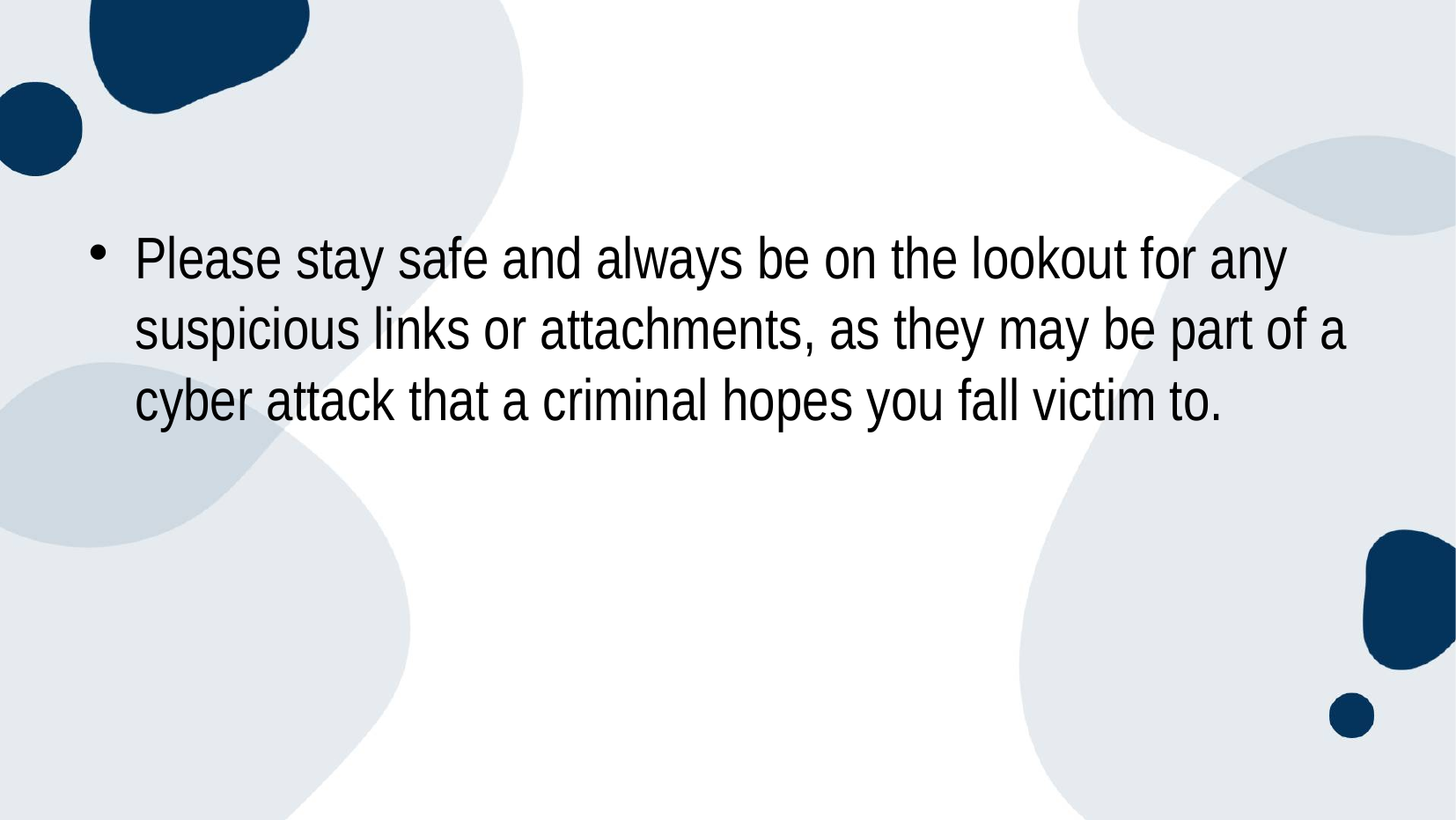

#
Please stay safe and always be on the lookout for any suspicious links or attachments, as they may be part of a cyber attack that a criminal hopes you fall victim to.